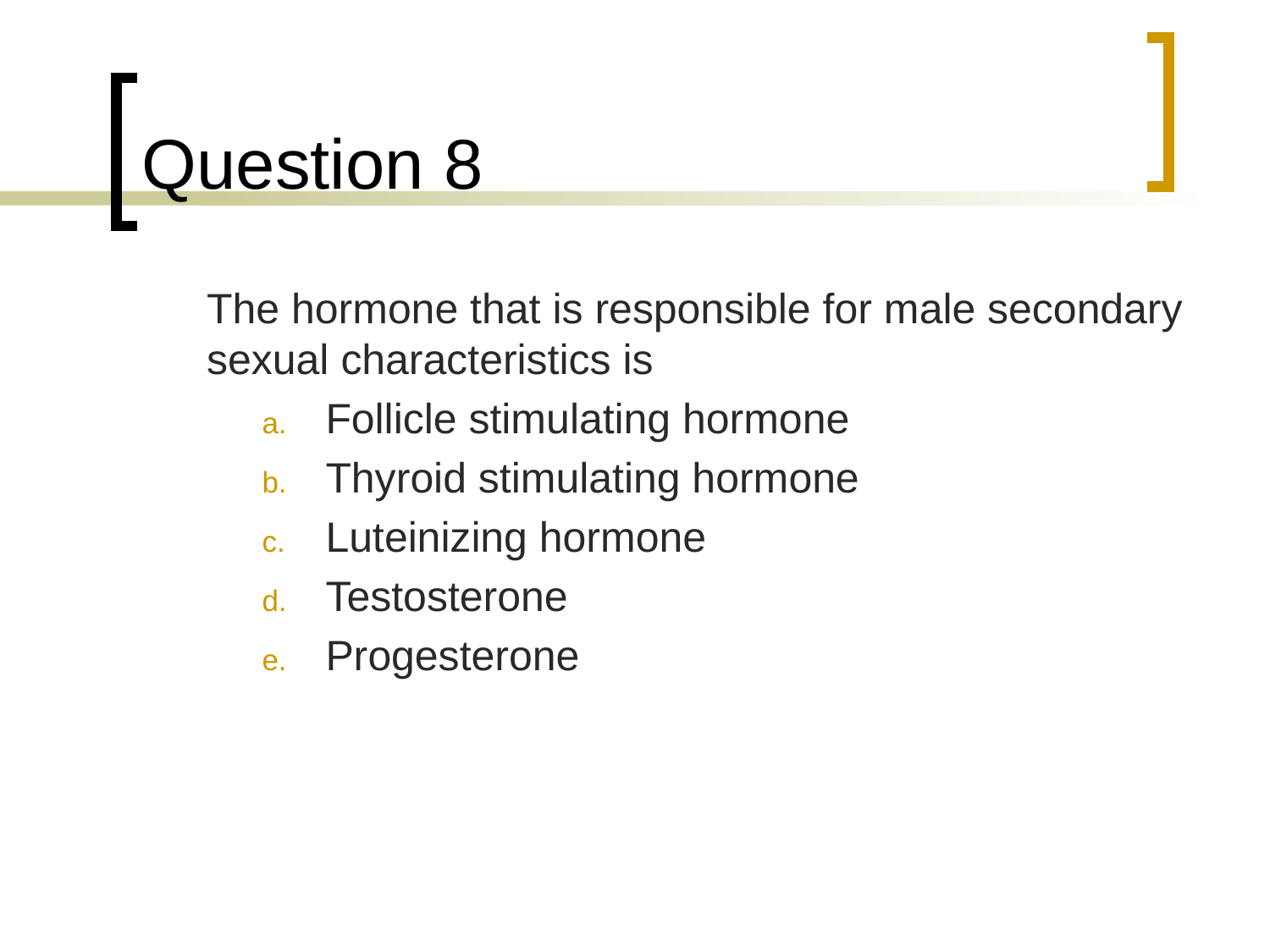

# Question 8
	The hormone that is responsible for male secondary sexual characteristics is
Follicle stimulating hormone
Thyroid stimulating hormone
Luteinizing hormone
Testosterone
Progesterone